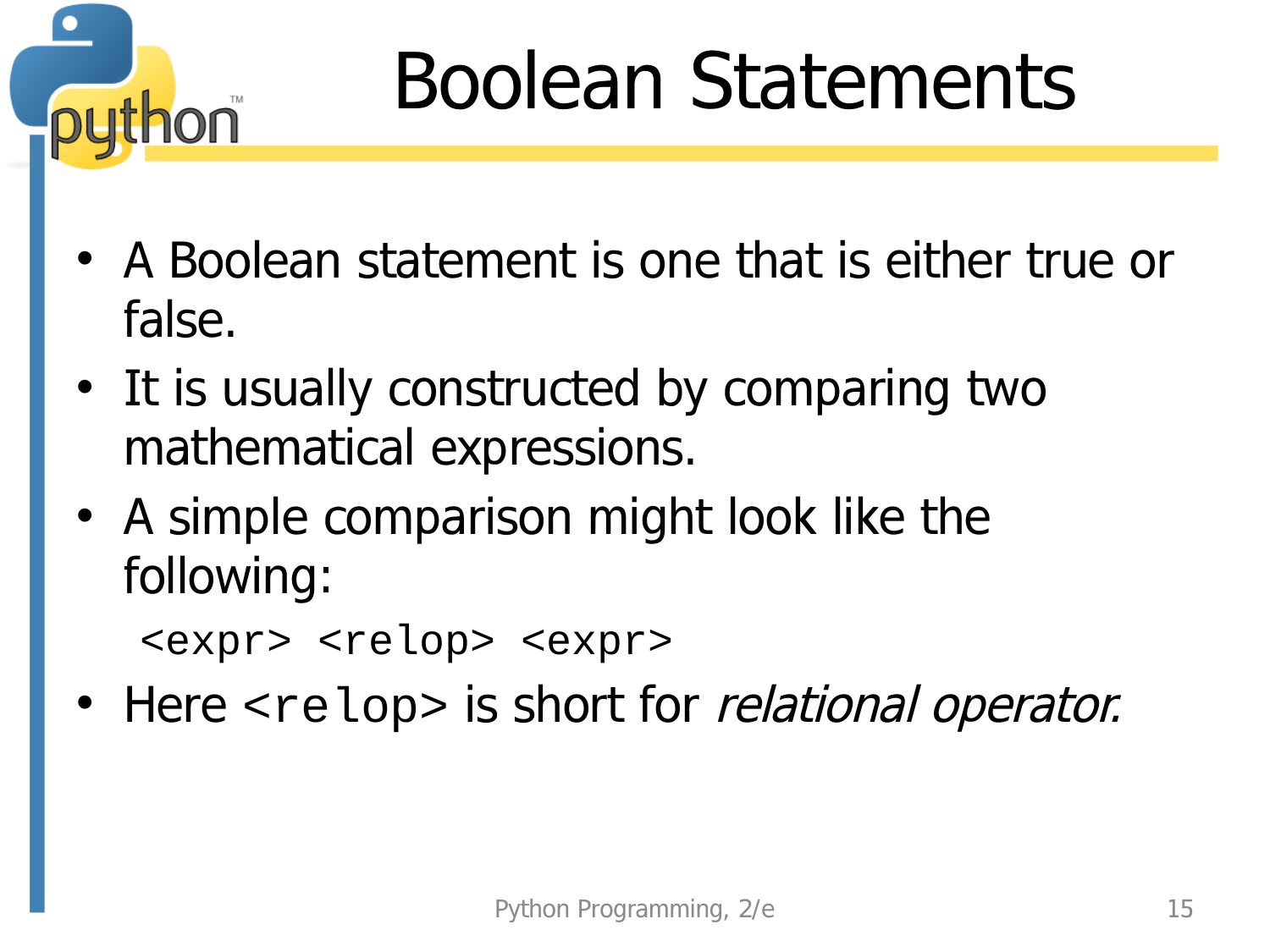

# Boolean Statements
A Boolean statement is one that is either true or false.
It is usually constructed by comparing two mathematical expressions.
A simple comparison might look like the following:
<expr> <relop> <expr>
Here <relop> is short for relational operator.

Python Programming, 2/e
15